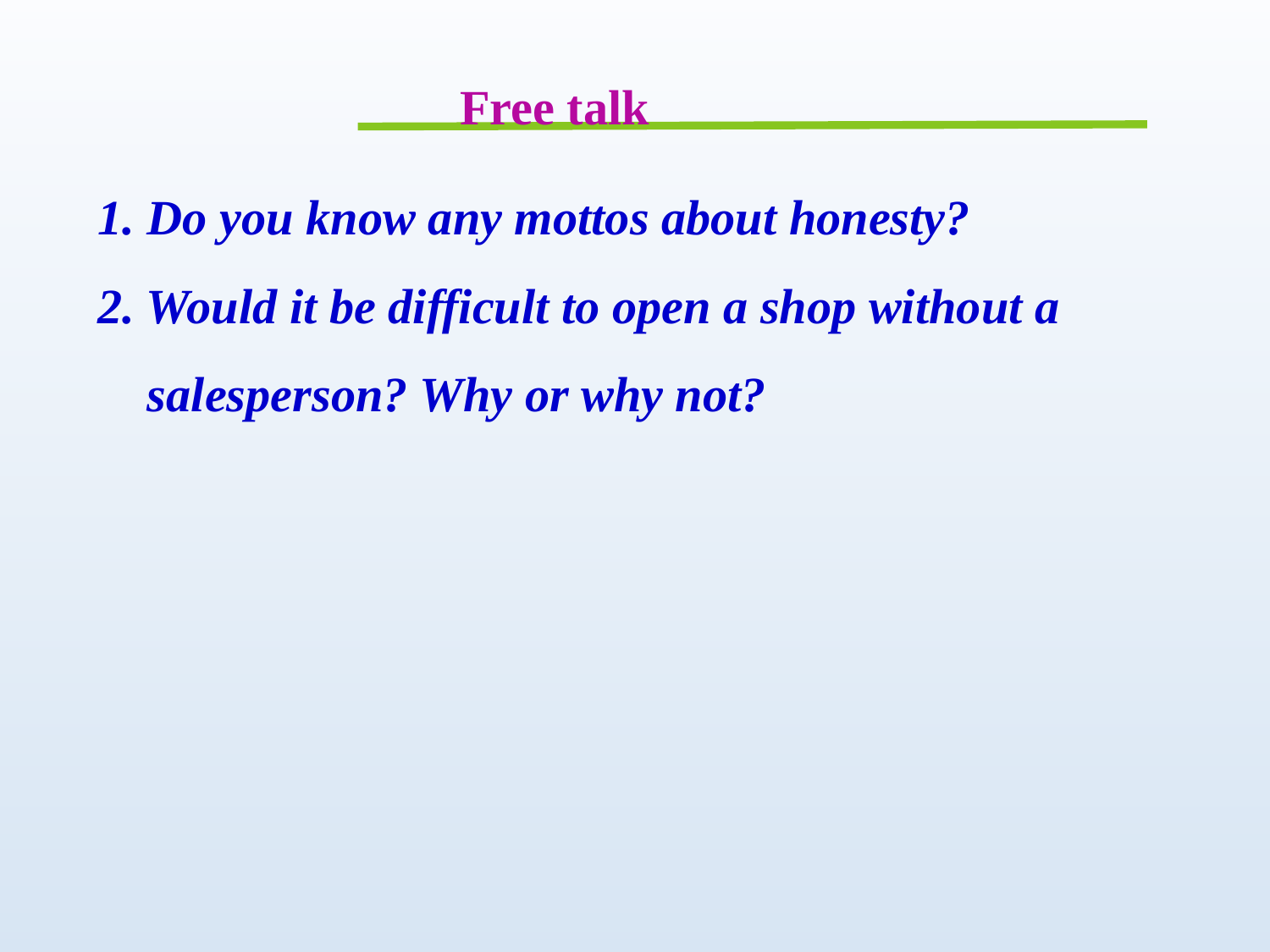

Free talk
1. Do you know any mottos about honesty?
2. Would it be difficult to open a shop without a
    salesperson? Why or why not?